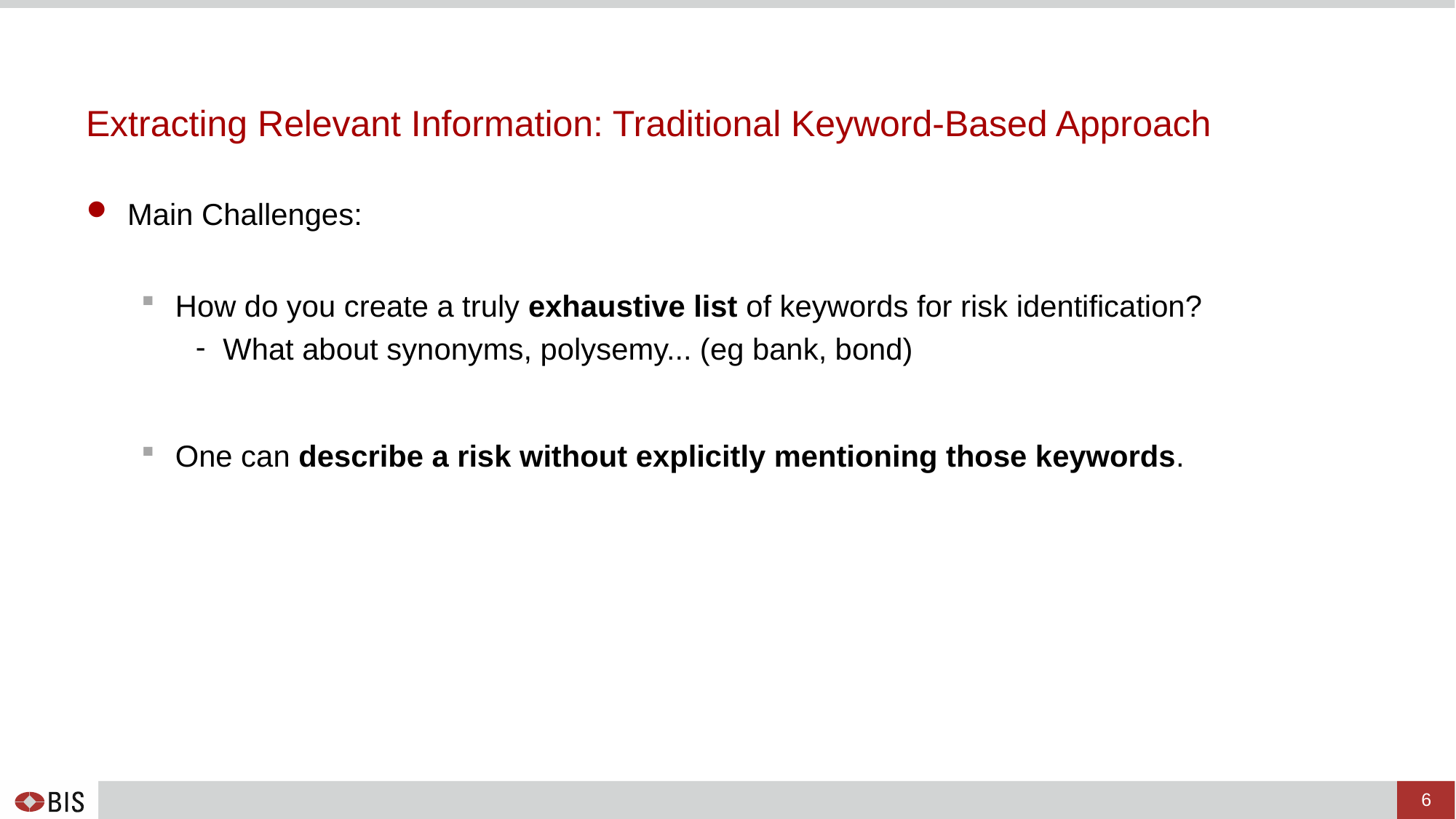

# Extracting Relevant Information: Traditional Keyword-Based Approach
Main Challenges:

How do you create a truly exhaustive list of keywords for risk identification?
What about synonyms, polysemy... (eg bank, bond)

One can describe a risk without explicitly mentioning those keywords.

6